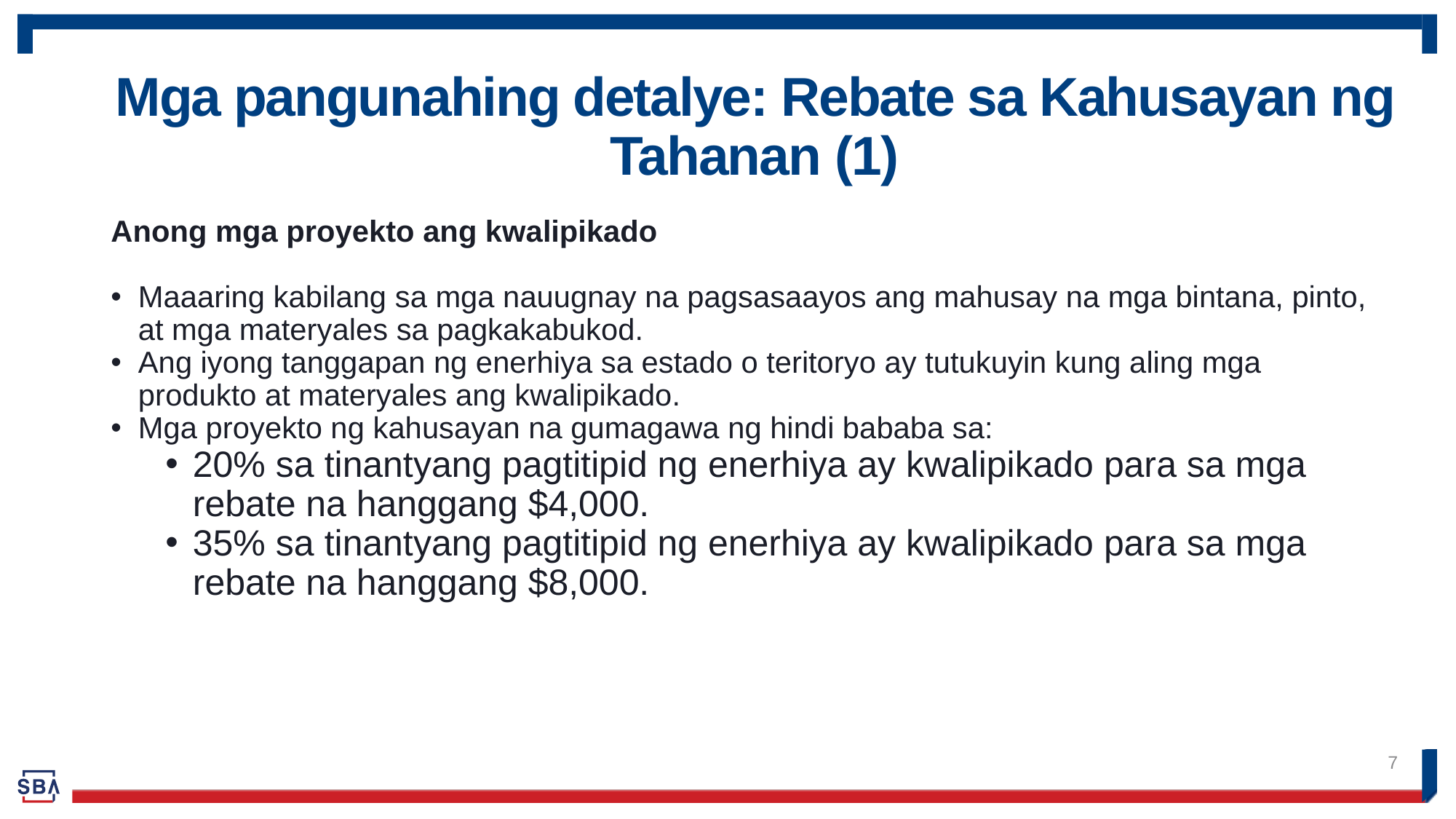

# Mga pangunahing detalye: Rebate sa Kahusayan ng Tahanan (1)
Anong mga proyekto ang kwalipikado

Maaaring kabilang sa mga nauugnay na pagsasaayos ang mahusay na mga bintana, pinto, at mga materyales sa pagkakabukod.
Ang iyong tanggapan ng enerhiya sa estado o teritoryo ay tutukuyin kung aling mga produkto at materyales ang kwalipikado.
Mga proyekto ng kahusayan na gumagawa ng hindi bababa sa:
20% sa tinantyang pagtitipid ng enerhiya ay kwalipikado para sa mga rebate na hanggang $4,000.
35% sa tinantyang pagtitipid ng enerhiya ay kwalipikado para sa mga rebate na hanggang $8,000.

7